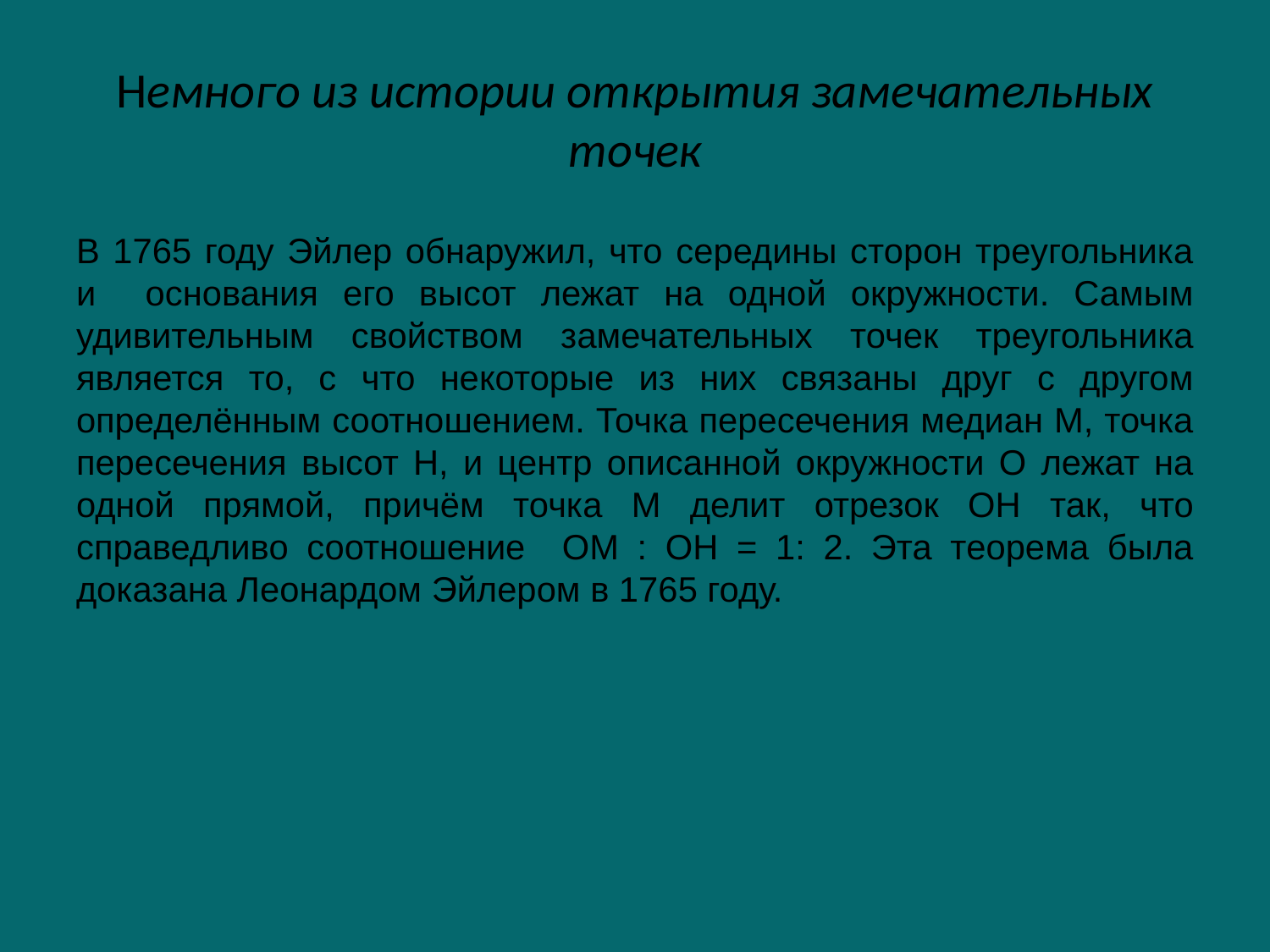

# Немного из истории открытия замечательных точек
В 1765 году Эйлер обнаружил, что середины сторон треугольника и  основания его высот лежат на одной окружности. Самым удивительным свойством замечательных точек треугольника является то, с что некоторые из них связаны друг с другом определённым соотношением. Точка пересечения медиан М, точка пересечения высот Н, и центр описанной окружности О лежат на одной прямой, причём точка М делит отрезок ОН так, что справедливо соотношение  ОМ : ОН = 1: 2. Эта теорема была доказана Леонардом Эйлером в 1765 году.